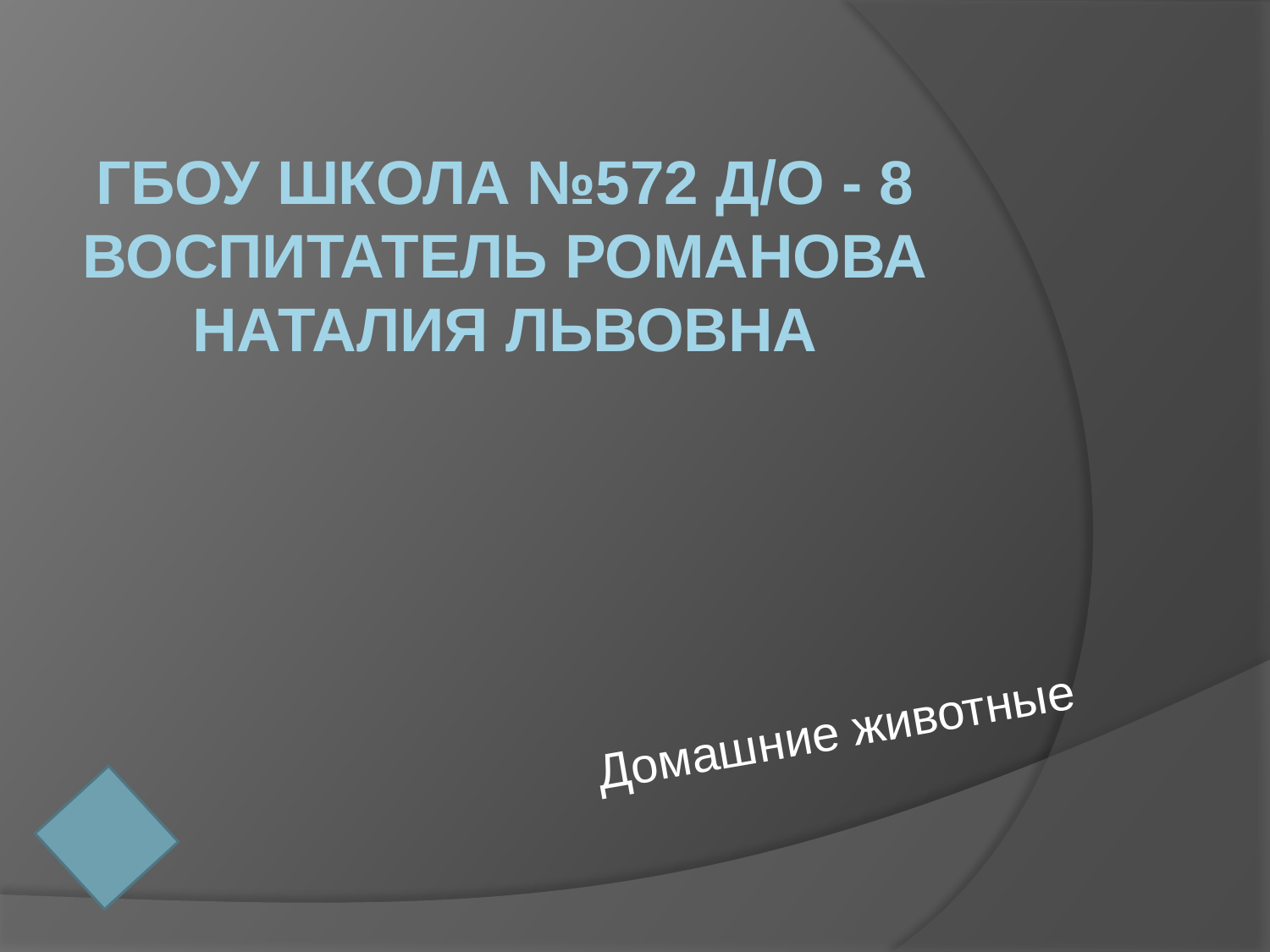

# ГБОУ школа №572 Д/о - 8 воспитатель Романова Наталия Львовна
Домашние животные